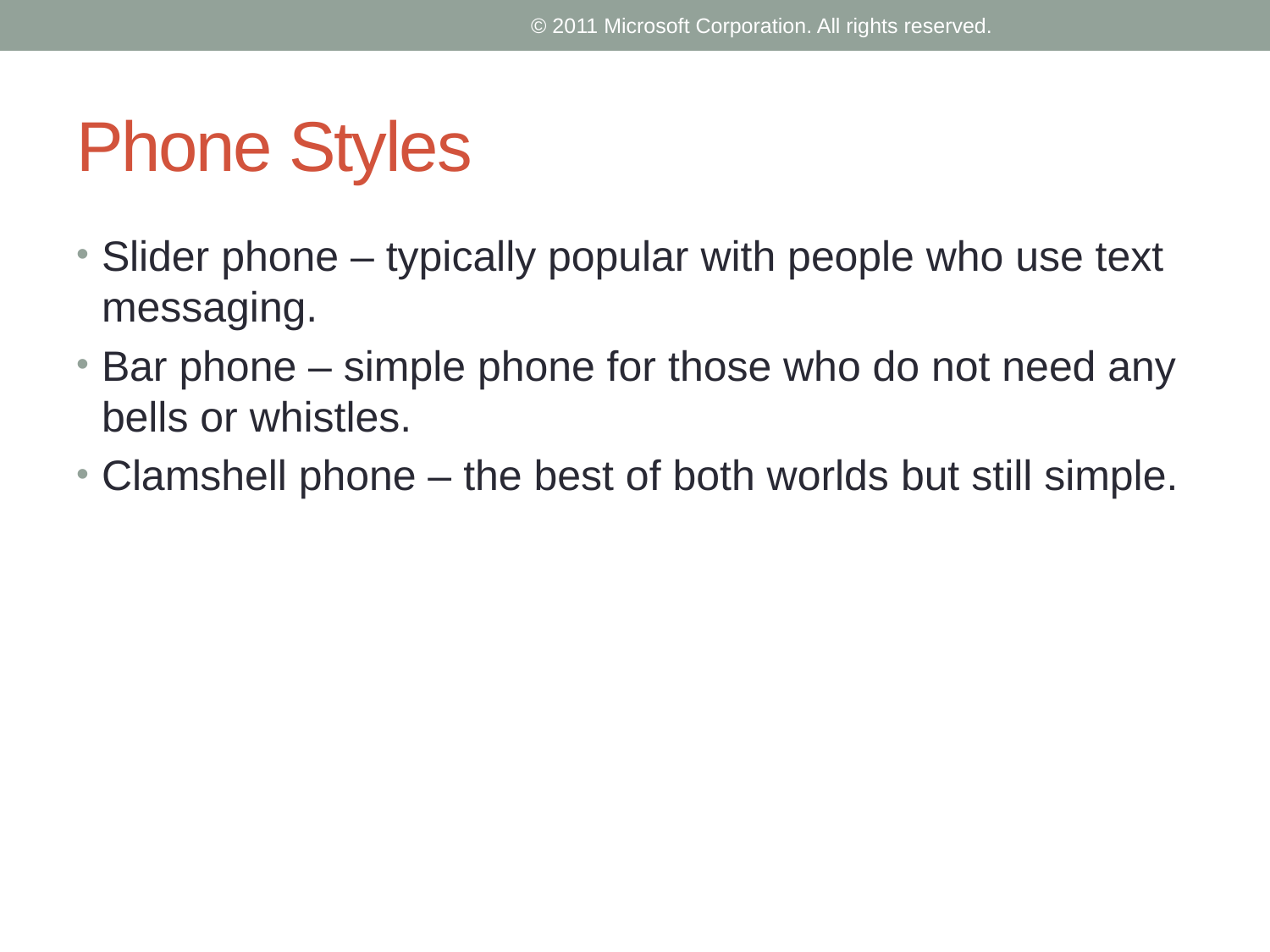

© 2011 Microsoft Corporation. All rights reserved.
# Phone Styles
Slider phone – typically popular with people who use text messaging.
Bar phone – simple phone for those who do not need any bells or whistles.
Clamshell phone – the best of both worlds but still simple.